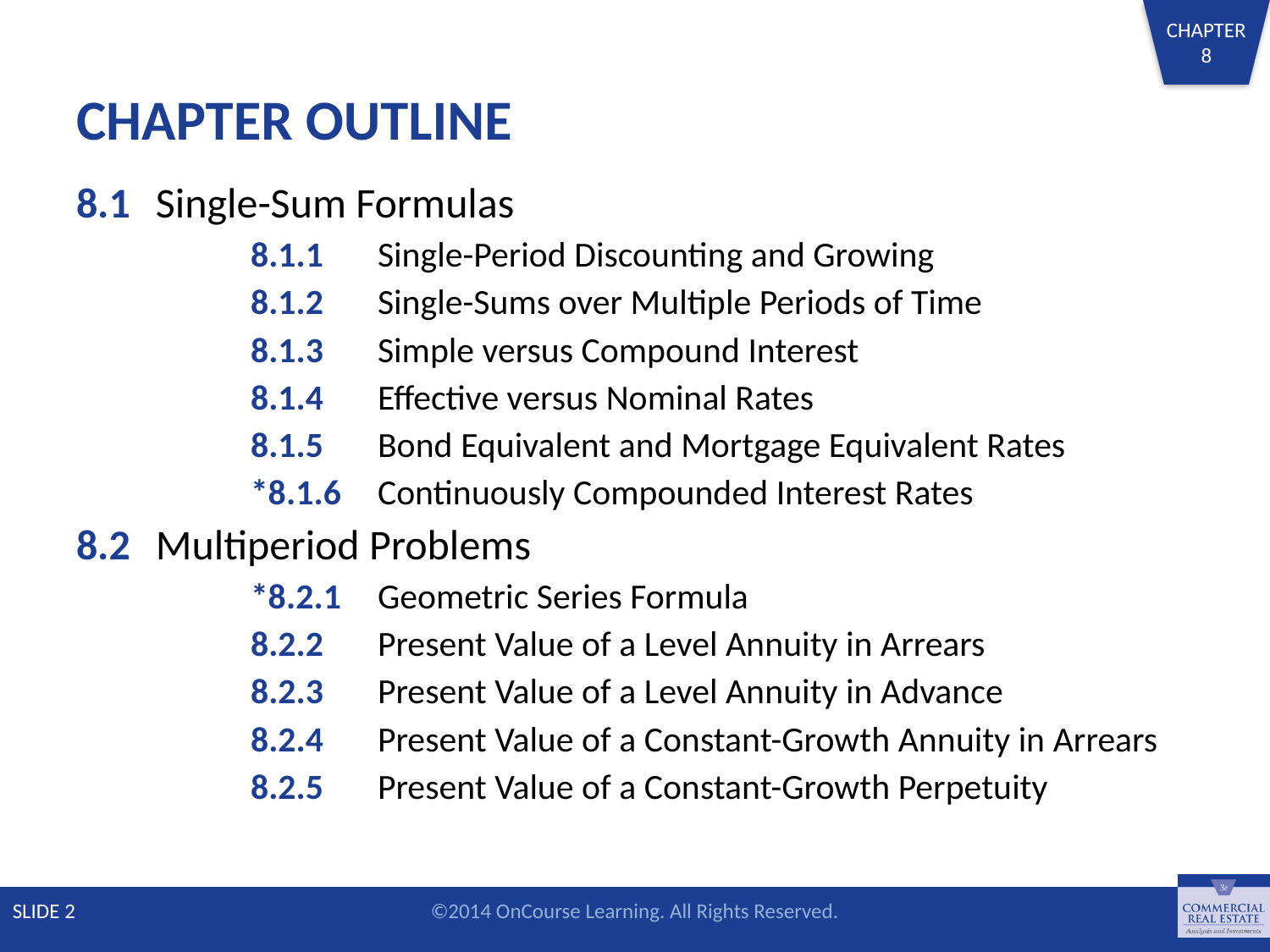

# CHAPTER OUTLINE
8.1	Single-Sum Formulas
	8.1.1 	Single-Period Discounting and Growing
	8.1.2 	Single-Sums over Multiple Periods of Time
	8.1.3 	Simple versus Compound Interest
	8.1.4 	Effective versus Nominal Rates
	8.1.5 	Bond Equivalent and Mortgage Equivalent Rates
	*8.1.6 	Continuously Compounded Interest Rates
8.2 	Multiperiod Problems
	*8.2.1 	Geometric Series Formula
	8.2.2 	Present Value of a Level Annuity in Arrears
	8.2.3 	Present Value of a Level Annuity in Advance
	8.2.4 	Present Value of a Constant-Growth Annuity in Arrears
	8.2.5 	Present Value of a Constant-Growth Perpetuity
SLIDE 2